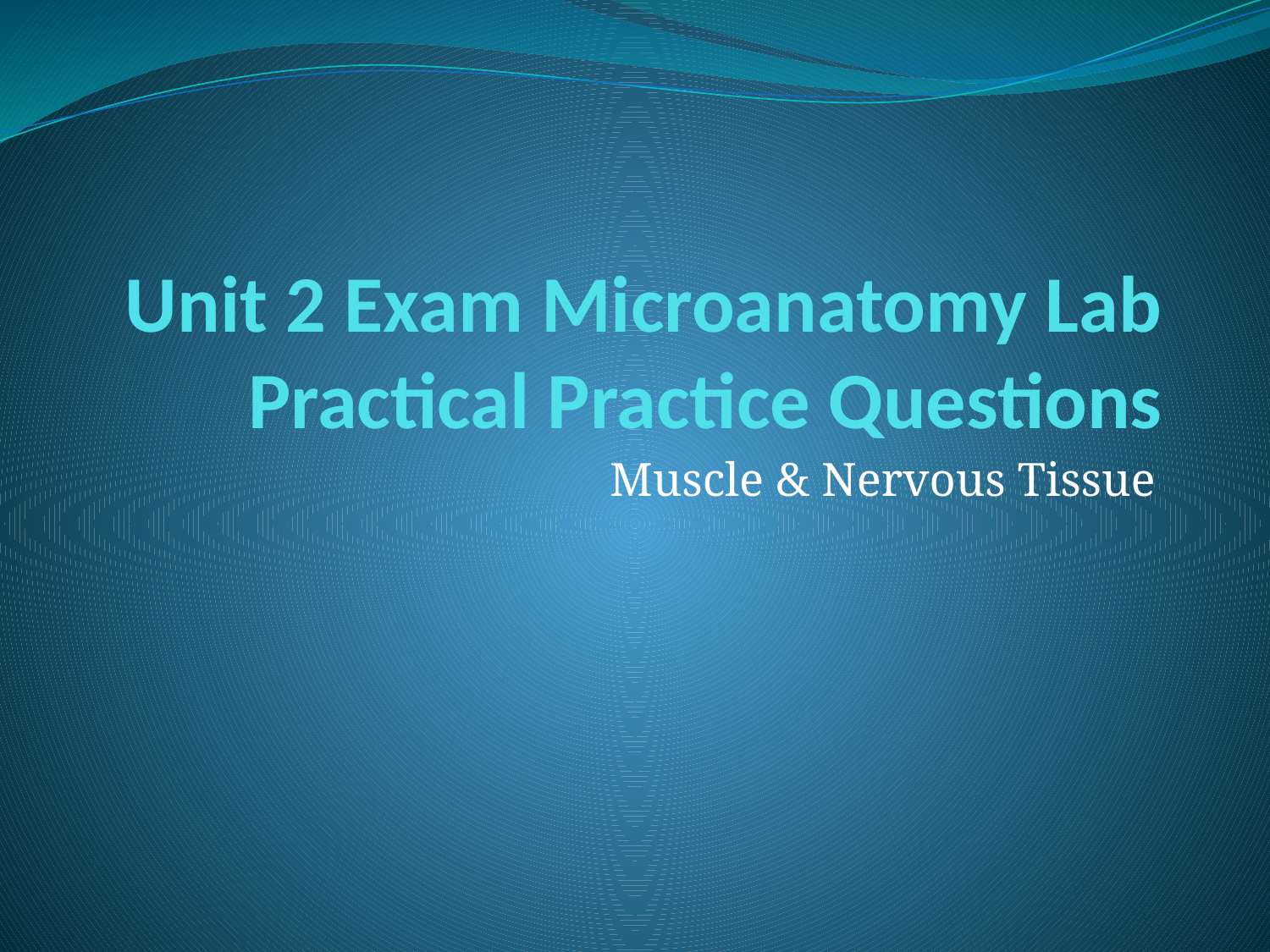

# Unit 2 Exam Microanatomy Lab Practical Practice Questions
Muscle & Nervous Tissue